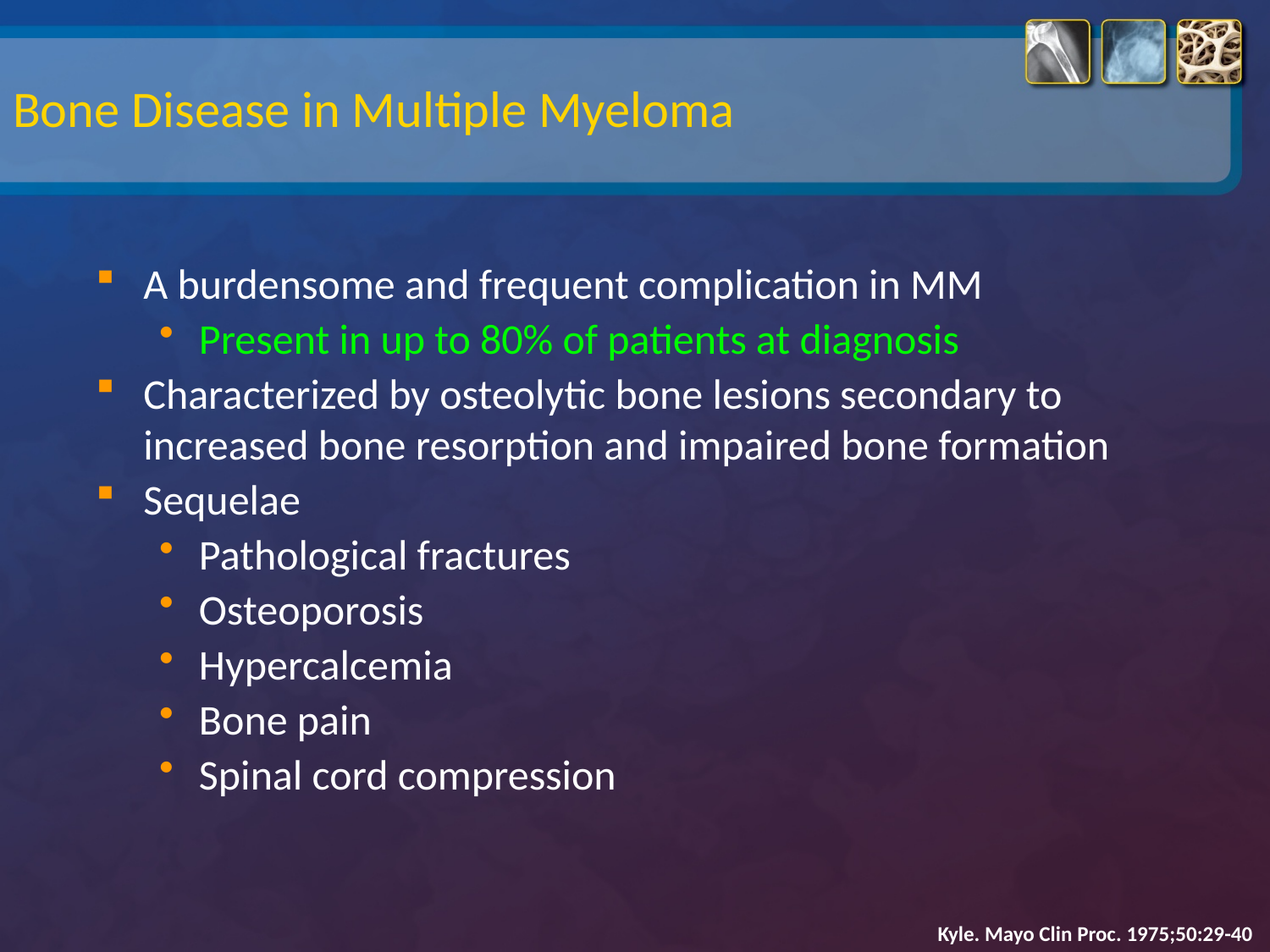

Bone Disease in Multiple Myeloma
A burdensome and frequent complication in MM
Present in up to 80% of patients at diagnosis
Characterized by osteolytic bone lesions secondary to increased bone resorption and impaired bone formation
Sequelae
Pathological fractures
Osteoporosis
Hypercalcemia
Bone pain
Spinal cord compression
Kyle. Mayo Clin Proc. 1975;50:29-40